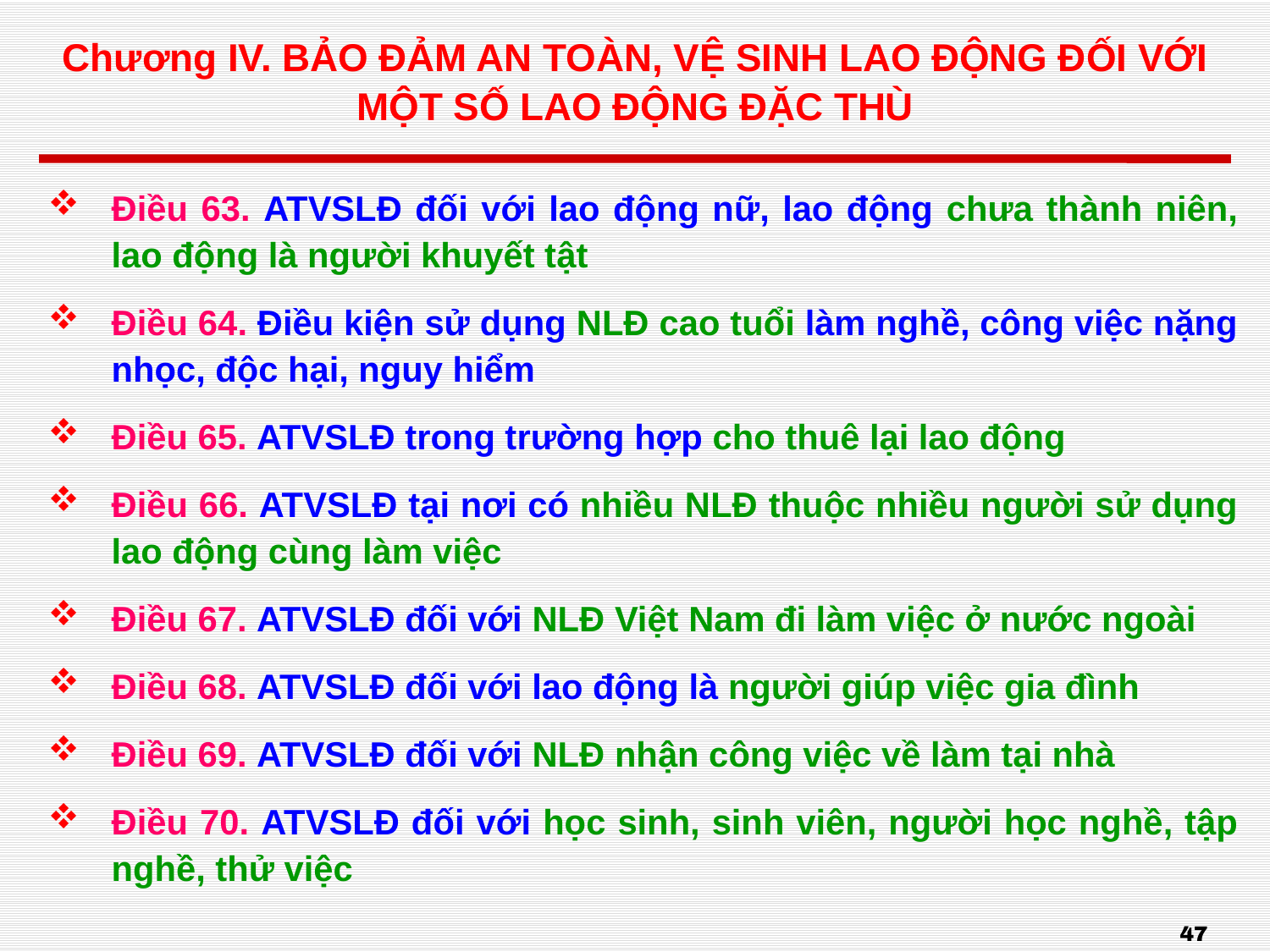

# Chương IV. BẢO ĐẢM AN TOÀN, VỆ SINH LAO ĐỘNG ĐỐI VỚI MỘT SỐ LAO ĐỘNG ĐẶC THÙ
Điều 63. ATVSLĐ đối với lao động nữ, lao động chưa thành niên, lao động là người khuyết tật
Điều 64. Điều kiện sử dụng NLĐ cao tuổi làm nghề, công việc nặng nhọc, độc hại, nguy hiểm
Điều 65. ATVSLĐ trong trường hợp cho thuê lại lao động
Điều 66. ATVSLĐ tại nơi có nhiều NLĐ thuộc nhiều người sử dụng lao động cùng làm việc
Điều 67. ATVSLĐ đối với NLĐ Việt Nam đi làm việc ở nước ngoài
Điều 68. ATVSLĐ đối với lao động là người giúp việc gia đình
Điều 69. ATVSLĐ đối với NLĐ nhận công việc về làm tại nhà
Điều 70. ATVSLĐ đối với học sinh, sinh viên, người học nghề, tập nghề, thử việc